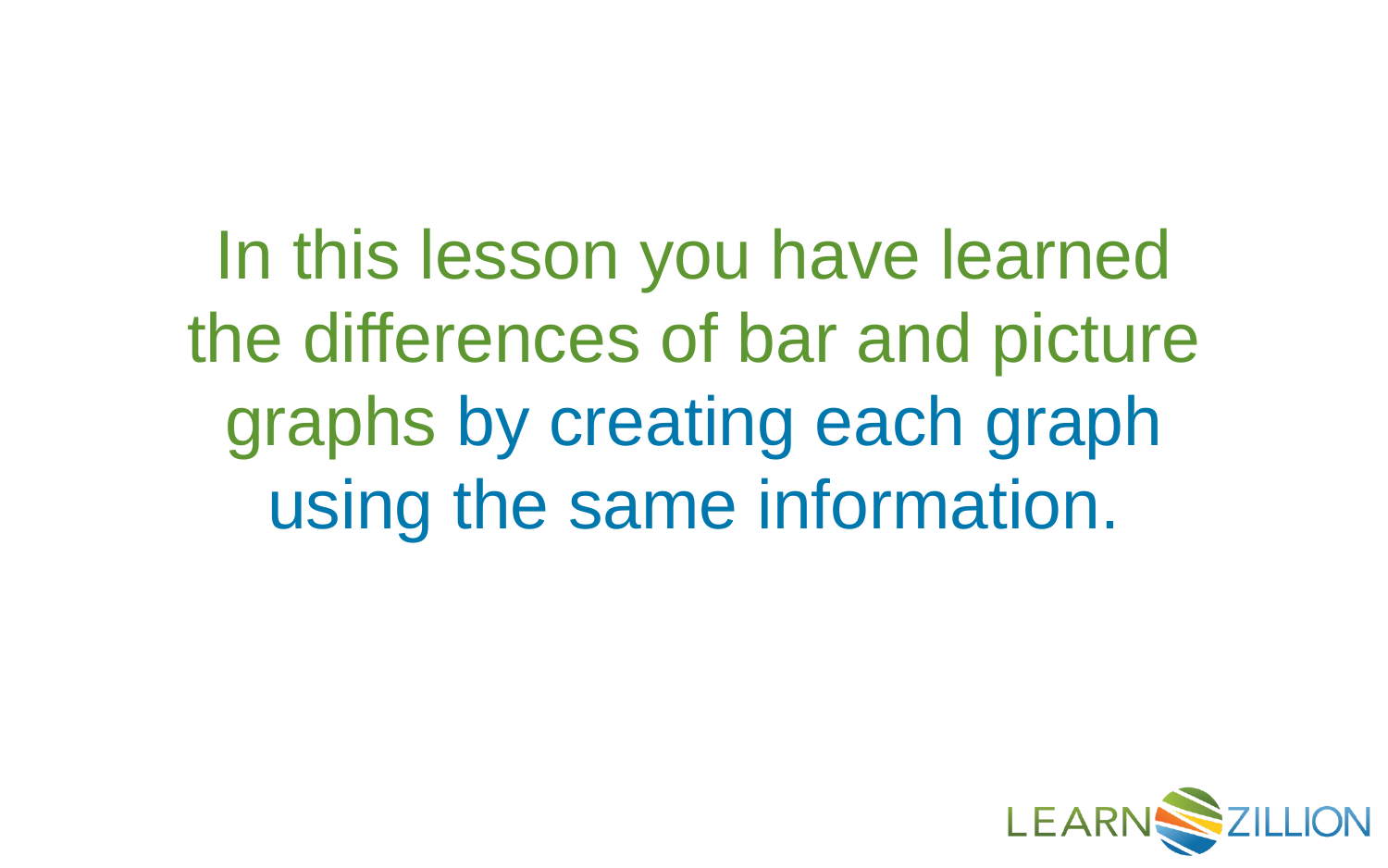

In this lesson you have learned the differences of bar and picture graphs by creating each graph using the same information.